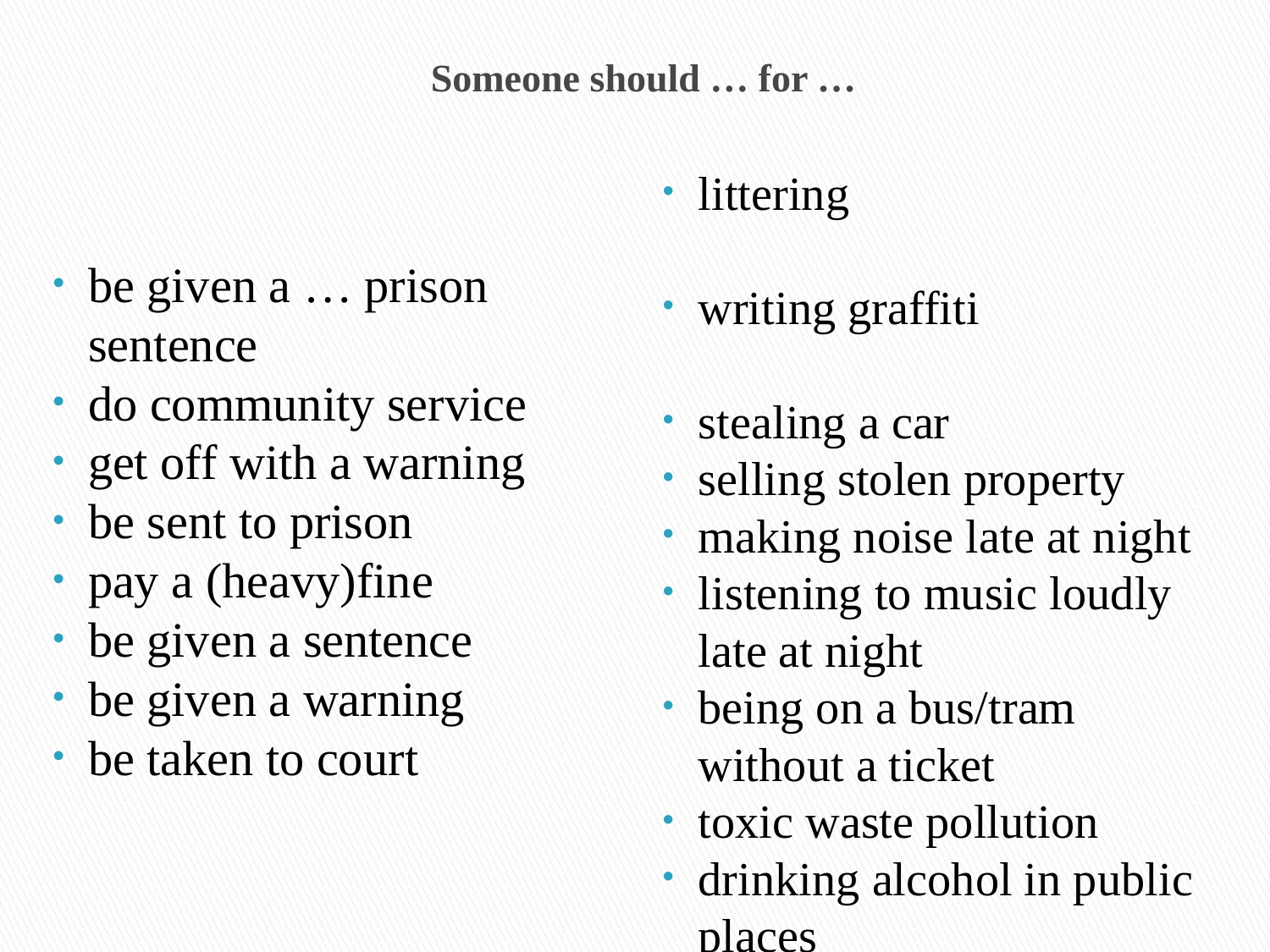

# Someone should … for …
littering
writing graffiti
stealing a car
selling stolen property
making noise late at night
listening to music loudly late at night
being on a bus/tram without a ticket
toxic waste pollution
drinking alcohol in public places
smoking in public places

be given a … prison sentence
do community service
get off with a warning
be sent to prison
pay a (heavy)fine
be given a sentence
be given a warning
be taken to court